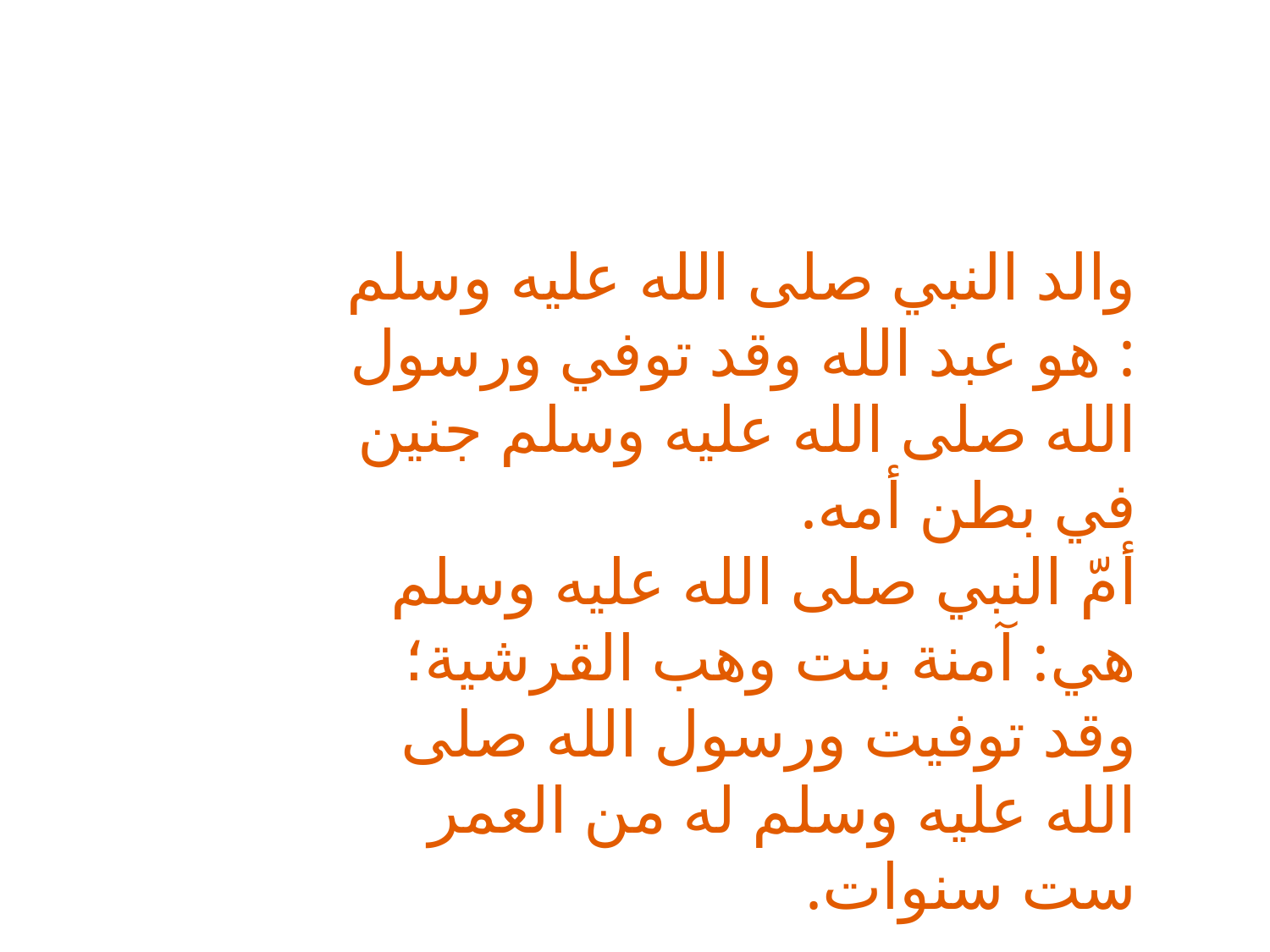

#
والد النبي صلى الله عليه وسلم : هو عبد الله وقد توفي ورسول الله صلى الله عليه وسلم جنين في بطن أمه.
أمّ النبي صلى الله عليه وسلم هي: آمنة بنت وهب القرشية؛ وقد توفيت ورسول الله صلى الله عليه وسلم له من العمر ست سنوات.